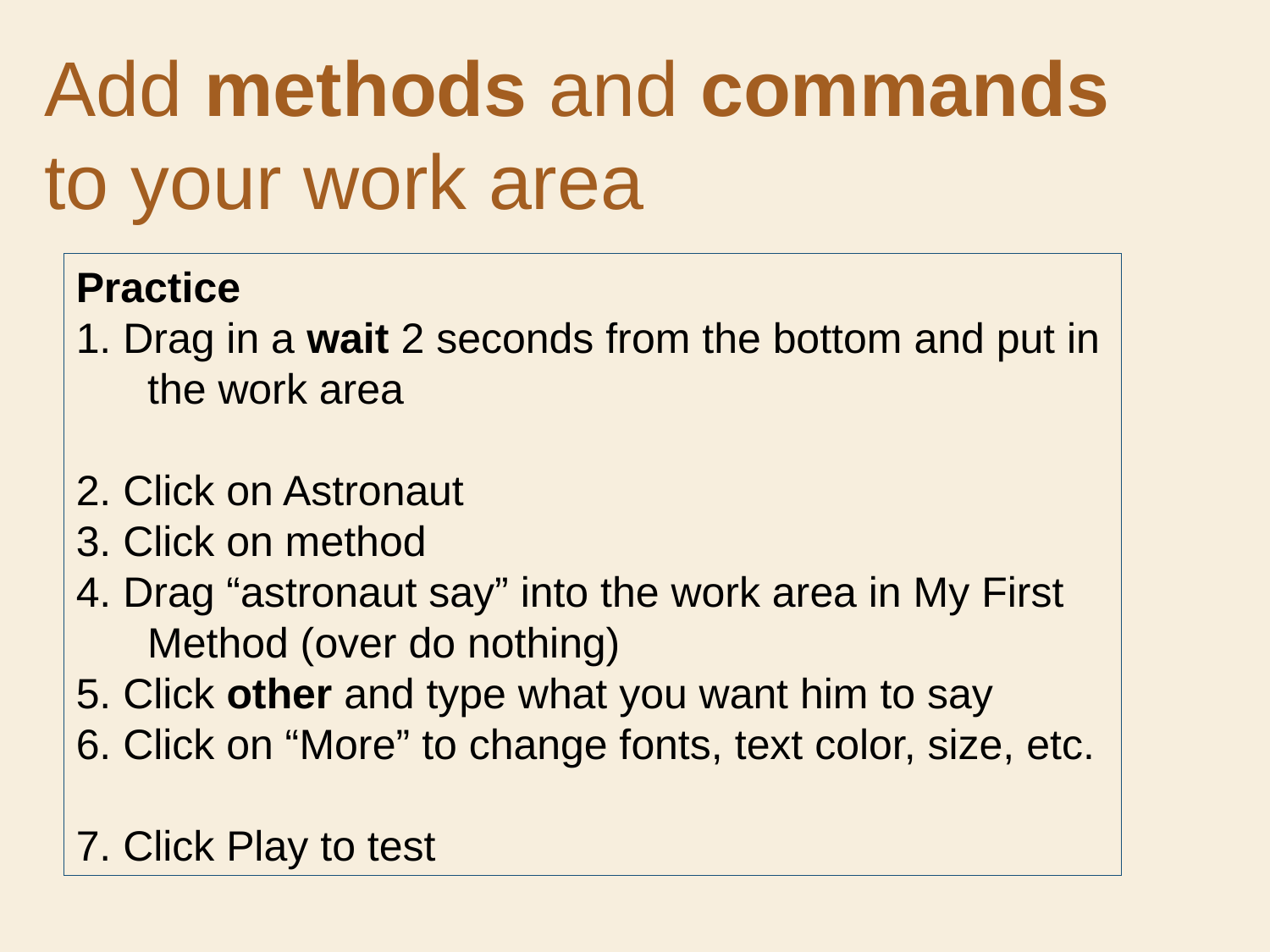

Add methods and commands
to your work area
Practice
1. Drag in a wait 2 seconds from the bottom and put in the work area

2. Click on Astronaut
3. Click on method
4. Drag “astronaut say” into the work area in My First Method (over do nothing)
5. Click other and type what you want him to say
6. Click on “More” to change fonts, text color, size, etc.

7. Click Play to test